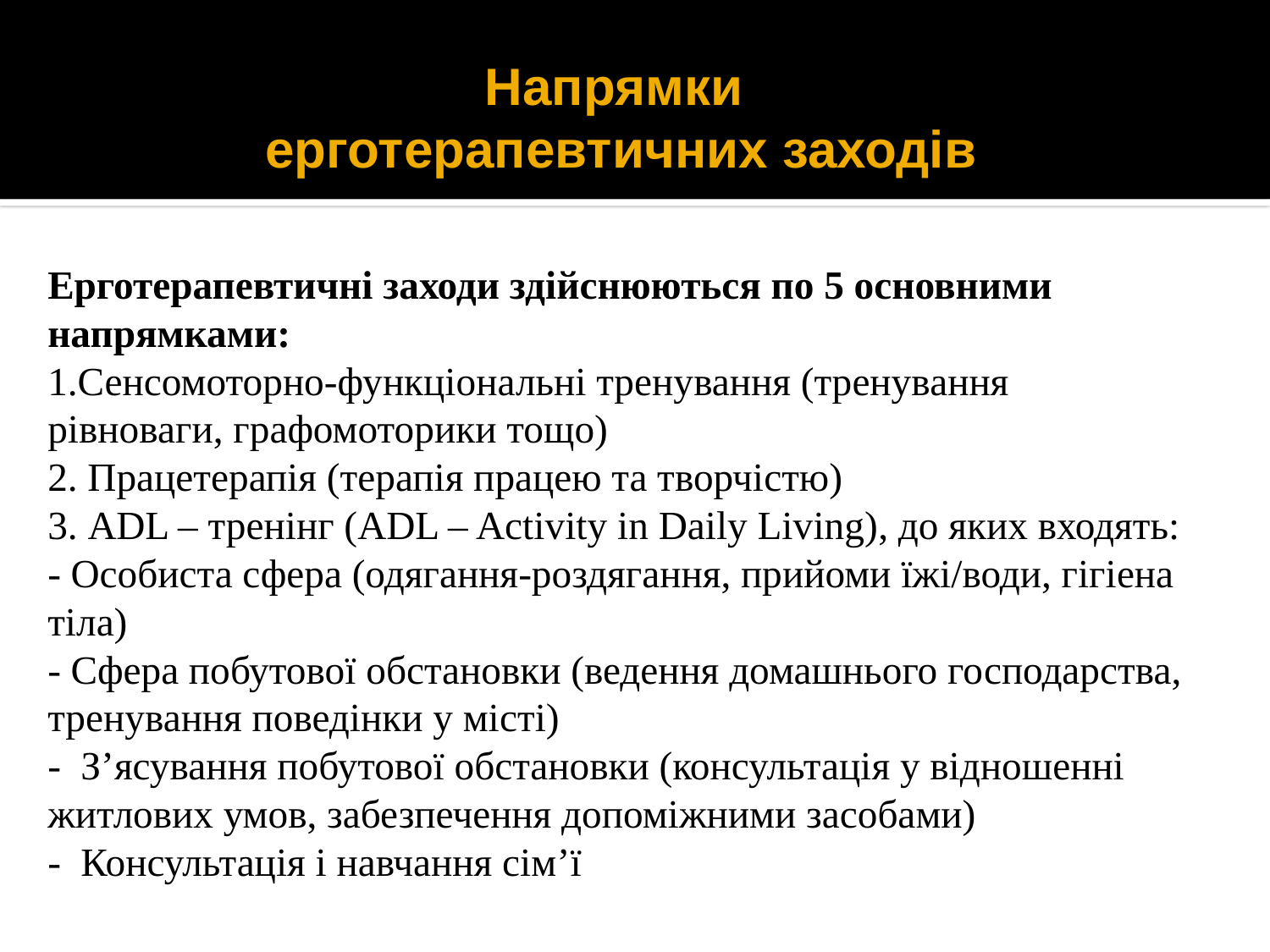

# Напрямки ерготерапевтичних заходів
Ерготерапевтичні заходи здійснюються по 5 основними напрямками:
1.Сенсомоторно-функціональні тренування (тренування рівноваги, графомоторики тощо)
2. Працетерапія (терапія працею та творчістю)
3. ADL – тренінг (ADL – Activity in Daily Living), до яких входять:
- Особиста сфера (одягання-роздягання, прийоми їжі/води, гігіена тіла)
- Сфера побутової обстановки (ведення домашнього господарства, тренування поведінки у місті)
-  З’ясування побутової обстановки (консультація у відношенні житлових умов, забезпечення допоміжними засобами)
-  Консультація і навчання сім’ї